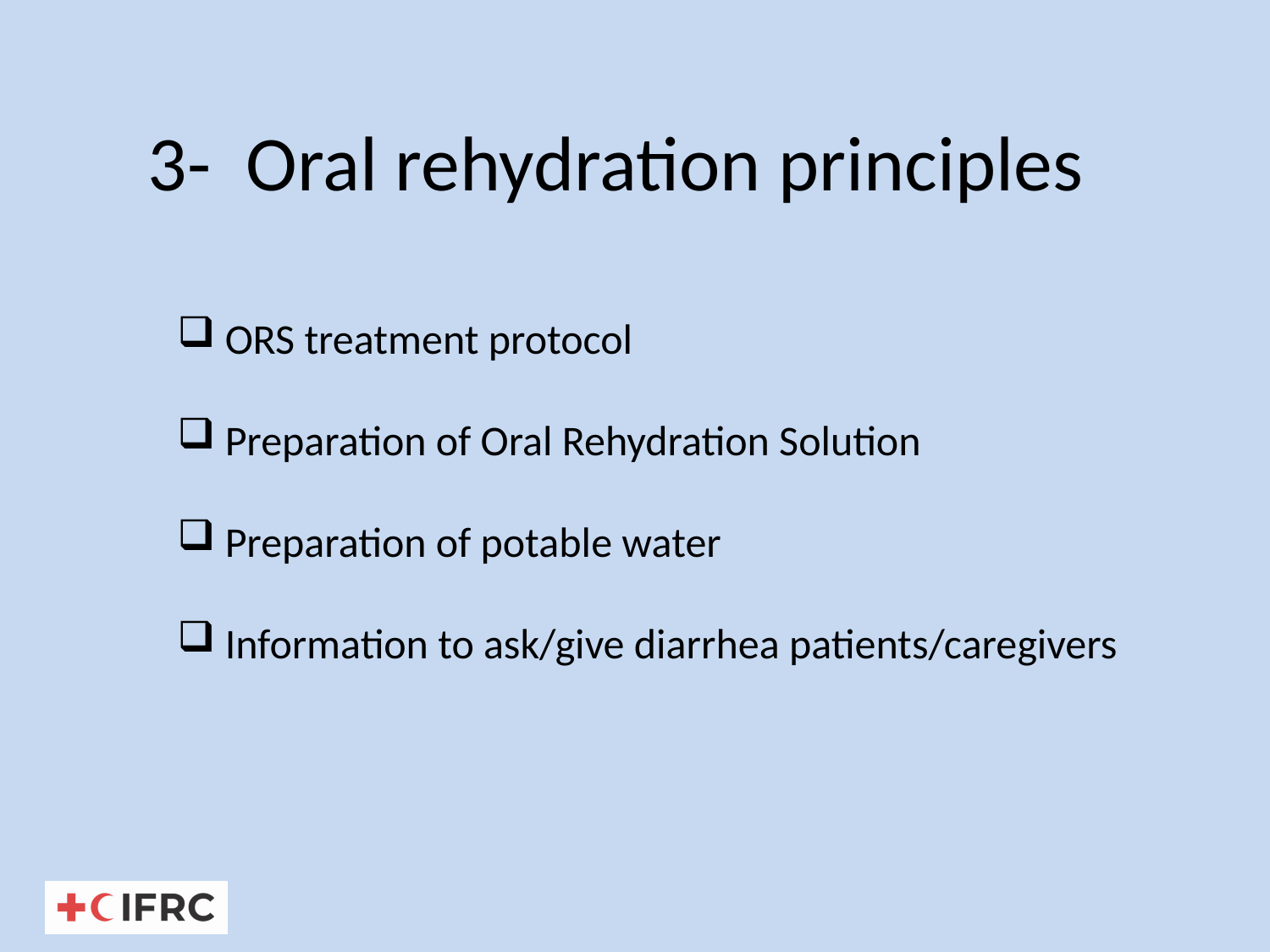

# 3-  Oral rehydration principles
ORS treatment protocol

Preparation of Oral Rehydration Solution

Preparation of potable water

Information to ask/give diarrhea patients/caregivers